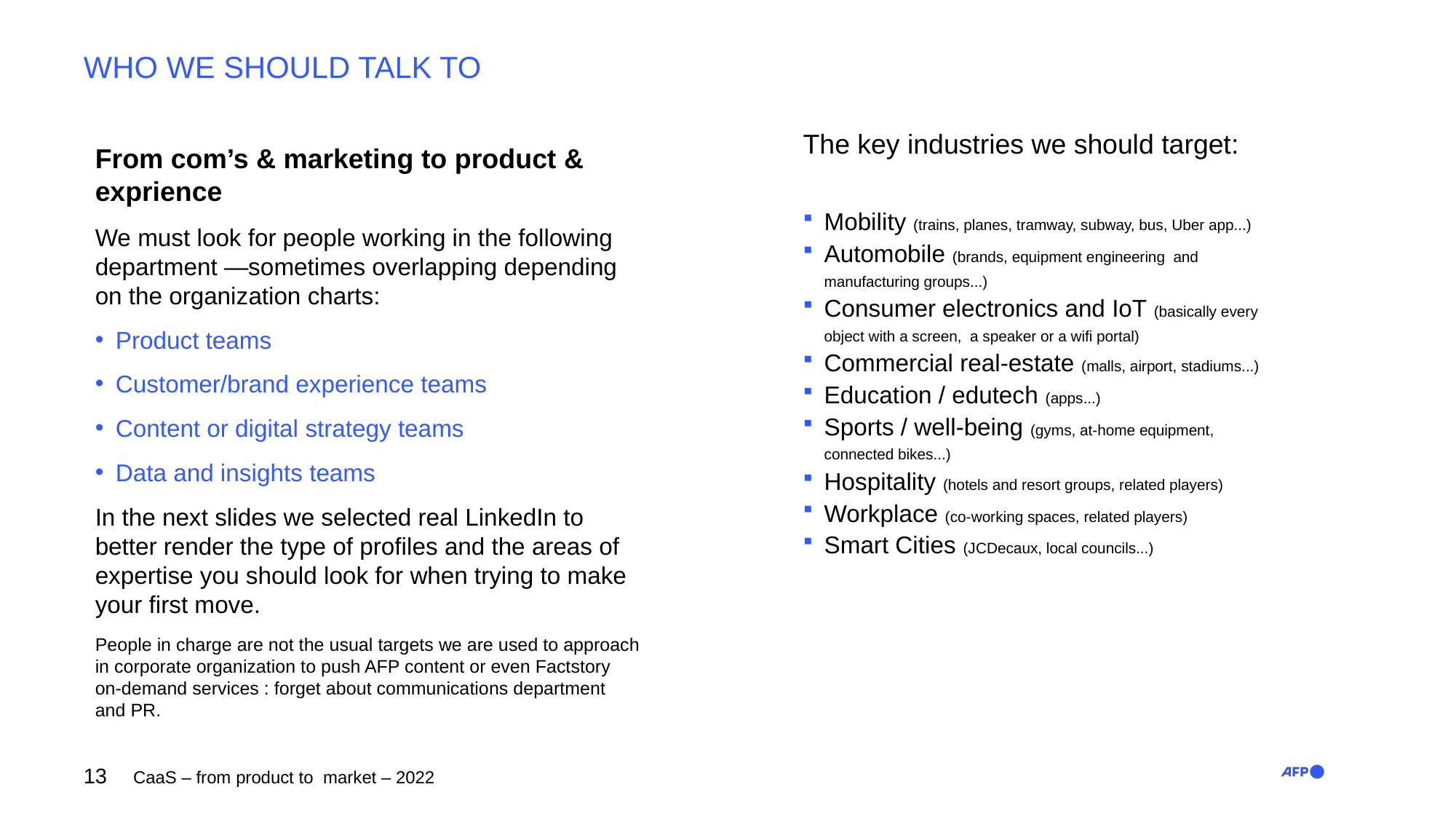

# Who we should talk to
The key industries we should target:

Mobility (trains, planes, tramway, subway, bus, Uber app...)
Automobile (brands, equipment engineering  and manufacturing groups...)
Consumer electronics and IoT (basically every object with a screen,  a speaker or a wifi portal)
Commercial real-estate (malls, airport, stadiums...)
Education / edutech (apps...)
Sports / well-being (gyms, at-home equipment, connected bikes...)
Hospitality (hotels and resort groups, related players)
Workplace (co-working spaces, related players)
Smart Cities (JCDecaux, local councils...)

From com’s & marketing to product & exprience
We must look for people working in the following department —sometimes overlapping depending on the organization charts:
Product teams
Customer/brand experience teams
Content or digital strategy teams
Data and insights teams
In the next slides we selected real LinkedIn to better render the type of profiles and the areas of expertise you should look for when trying to make your first move.
People in charge are not the usual targets we are used to approach in corporate organization to push AFP content or even Factstory on-demand services : forget about communications department and PR.

13
CaaS – from product to  market – 2022